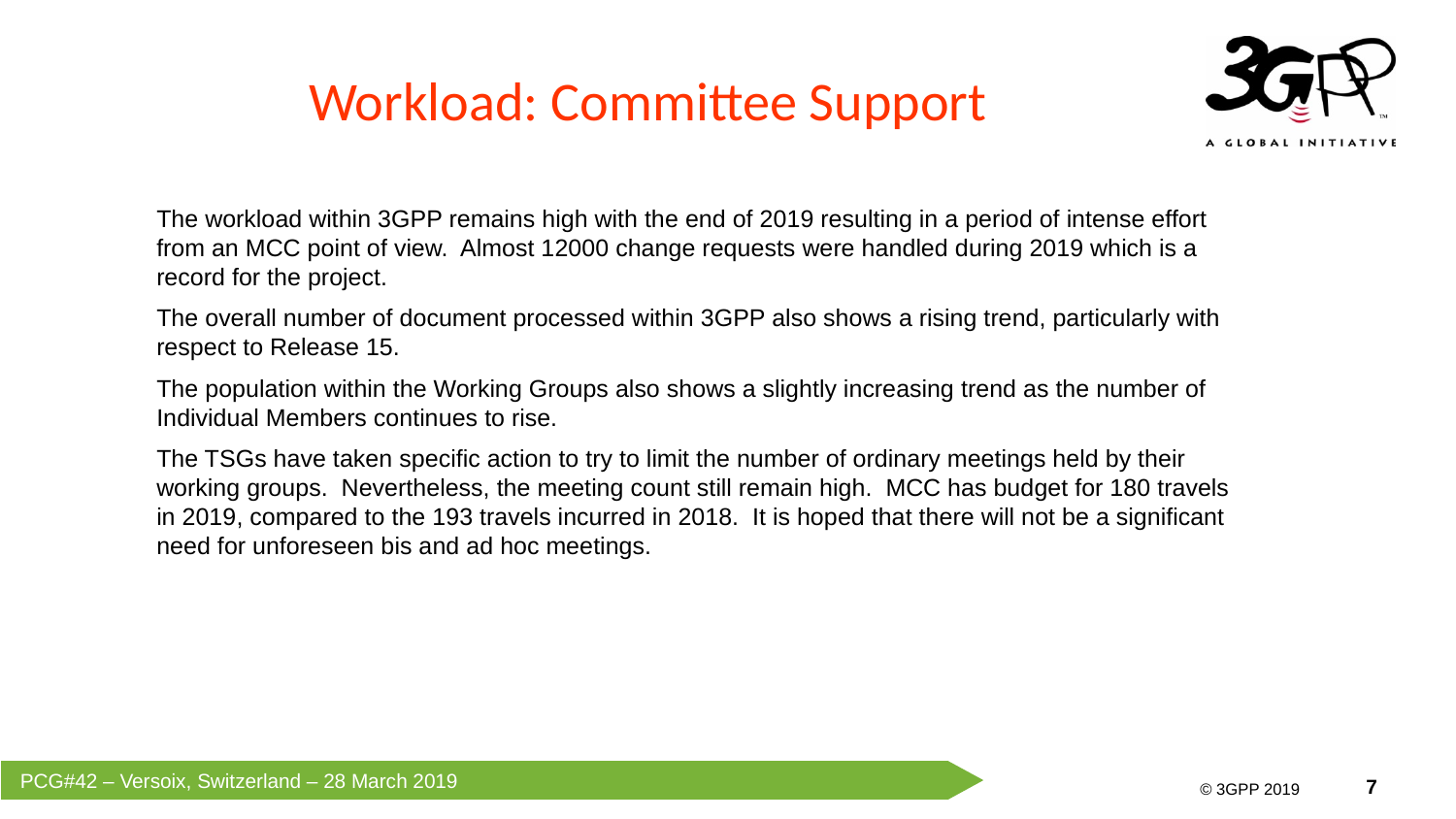

# Workload: Committee Support
The workload within 3GPP remains high with the end of 2019 resulting in a period of intense effort from an MCC point of view.  Almost 12000 change requests were handled during 2019 which is a record for the project.
The overall number of document processed within 3GPP also shows a rising trend, particularly with respect to Release 15.
The population within the Working Groups also shows a slightly increasing trend as the number of Individual Members continues to rise.
The TSGs have taken specific action to try to limit the number of ordinary meetings held by their working groups.  Nevertheless, the meeting count still remain high.  MCC has budget for 180 travels in 2019, compared to the 193 travels incurred in 2018.  It is hoped that there will not be a significant need for unforeseen bis and ad hoc meetings.